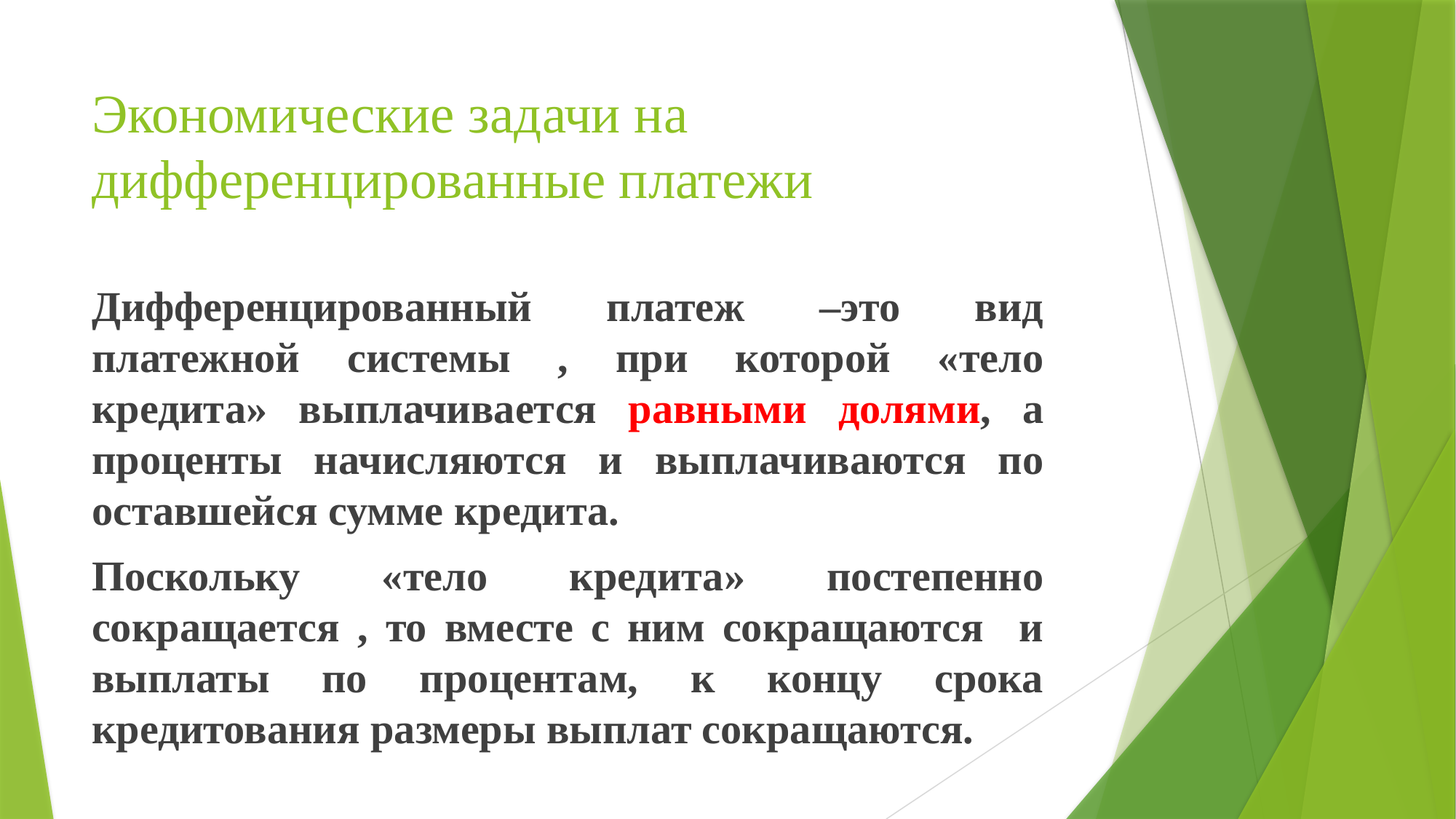

# Экономические задачи на дифференцированные платежи
Дифференцированный платеж –это вид платежной системы , при которой «тело кредита» выплачивается равными долями, а проценты начисляются и выплачиваются по оставшейся сумме кредита.
Поскольку «тело кредита» постепенно сокращается , то вместе с ним сокращаются  и выплаты по процентам, к концу срока кредитования размеры выплат сокращаются.